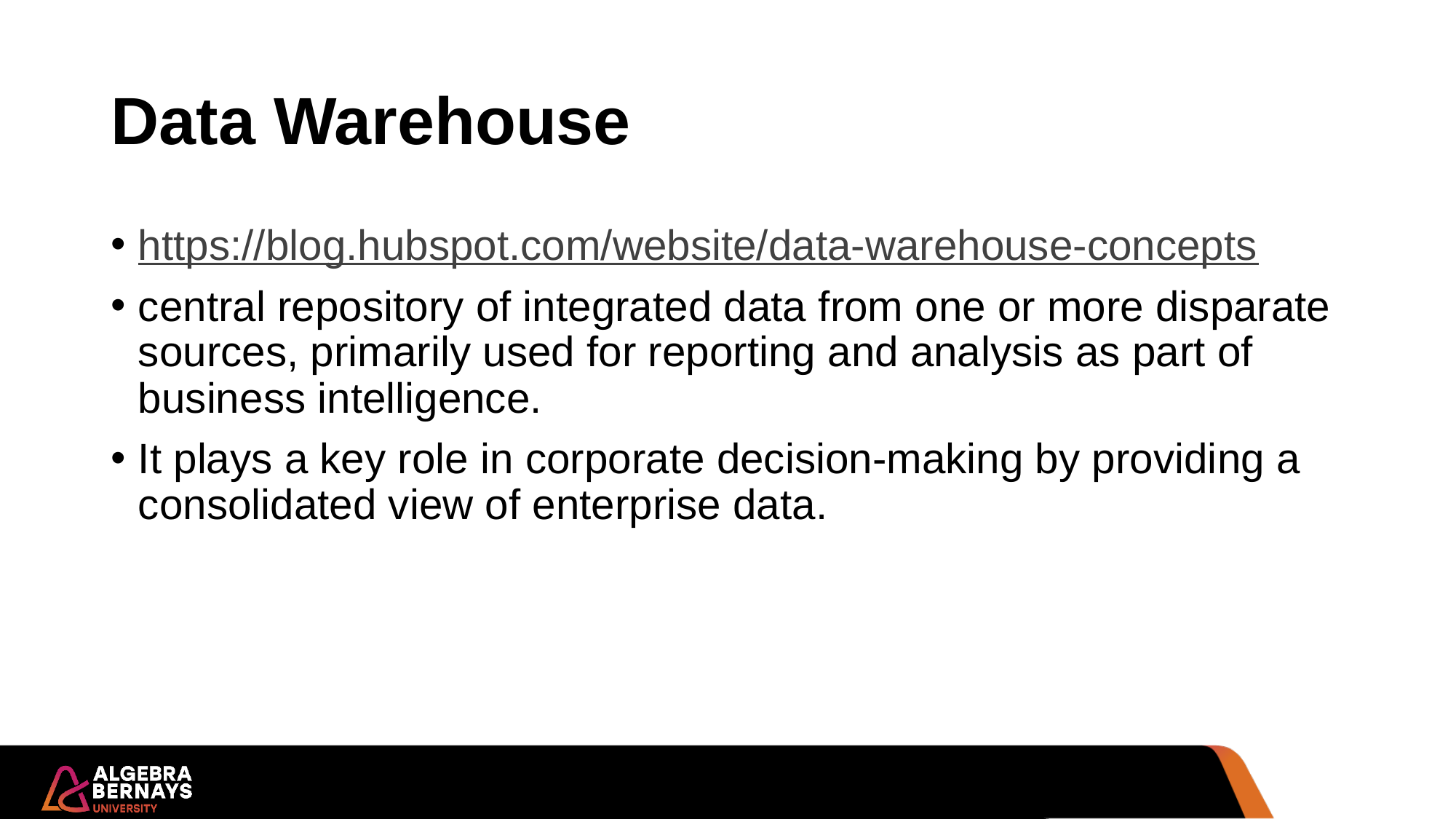

# Data Warehouse
https://blog.hubspot.com/website/data-warehouse-concepts
central repository of integrated data from one or more disparate sources, primarily used for reporting and analysis as part of business intelligence.
It plays a key role in corporate decision-making by providing a consolidated view of enterprise data.